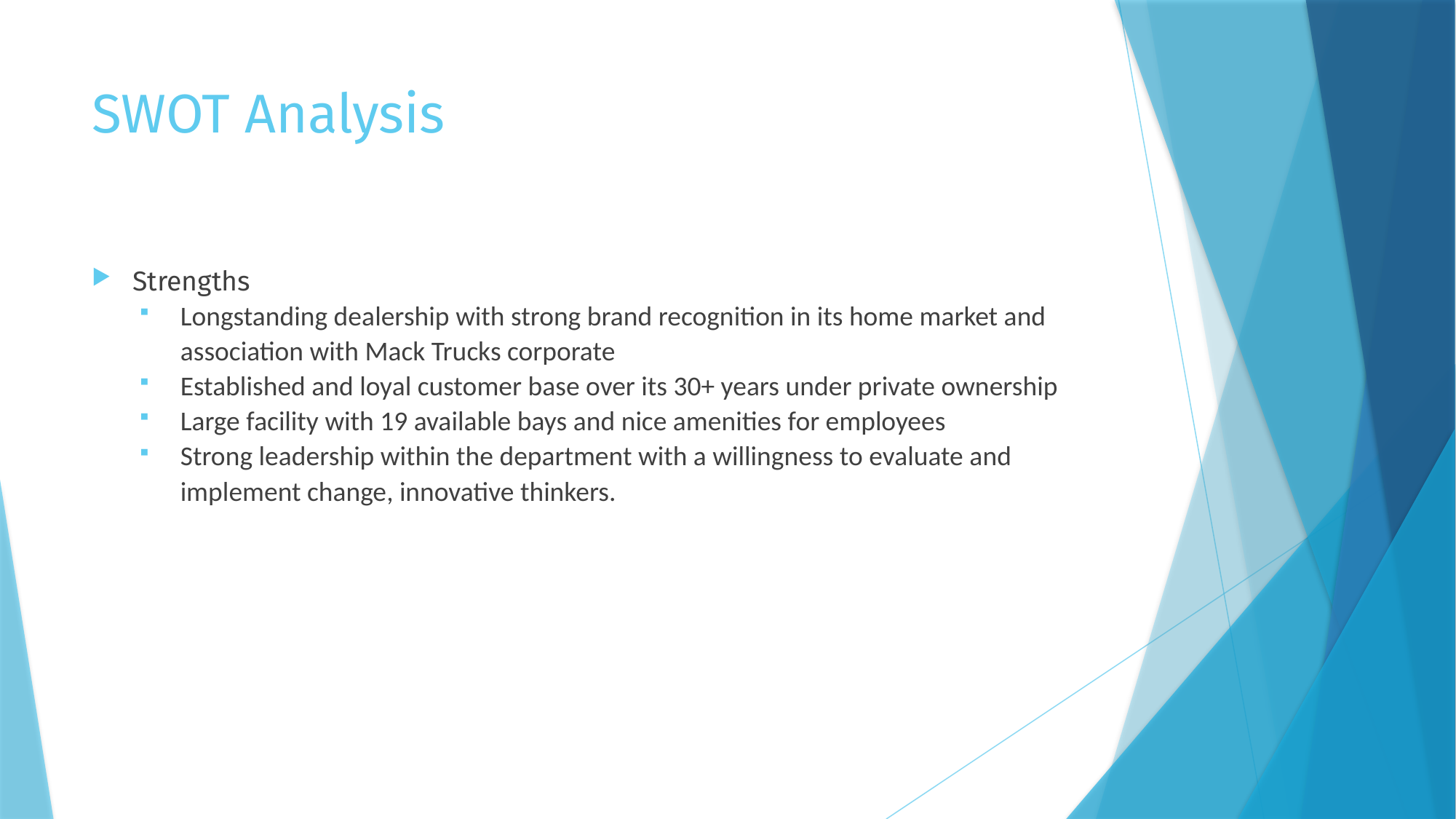

# SWOT Analysis
Strengths
Longstanding dealership with strong brand recognition in its home market and association with Mack Trucks corporate
Established and loyal customer base over its 30+ years under private ownership
Large facility with 19 available bays and nice amenities for employees
Strong leadership within the department with a willingness to evaluate and implement change, innovative thinkers.